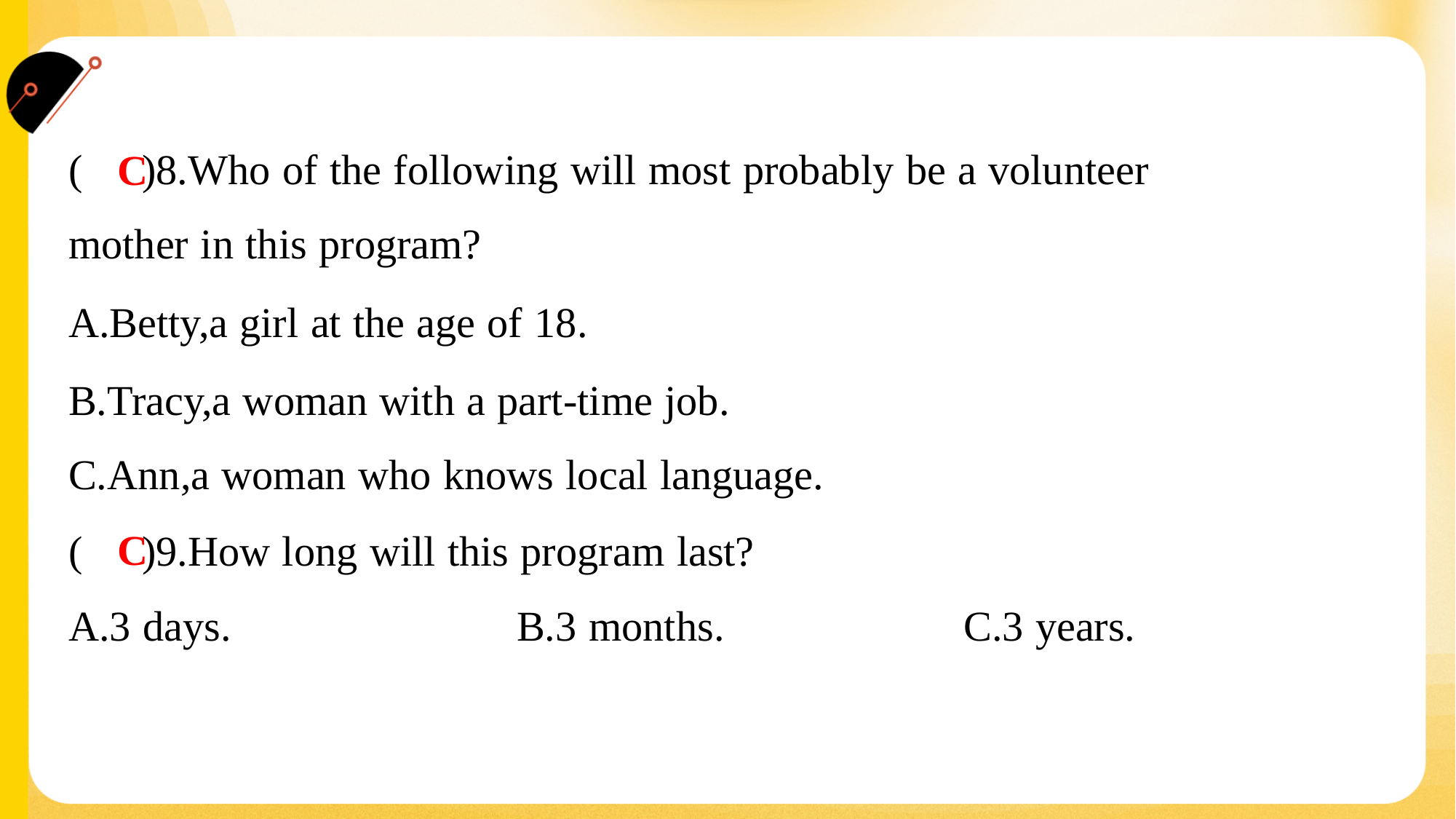

(     )8.Who of the following will most probably be a volunteer
mother in this program?
C
A.Betty,a girl at the age of 18.
B.Tracy,a woman with a part-time job.
C.Ann,a woman who knows local language.
C
(     )9.How long will this program last?
A.3 days.	B.3 months.	C.3 years.